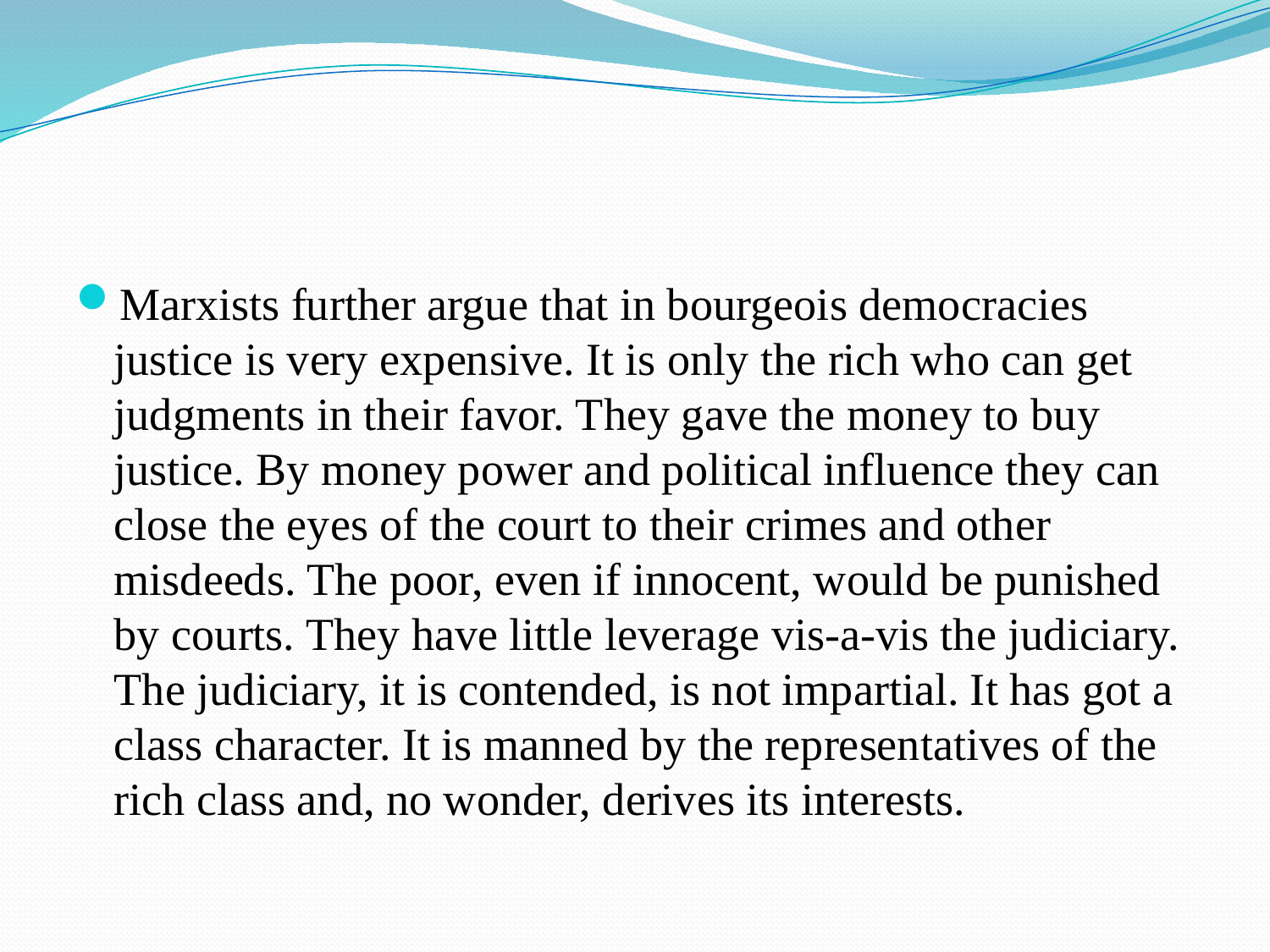

#
Marxists further argue that in bourgeois democracies justice is very expensive. It is only the rich who can get judgments in their favor. They gave the money to buy justice. By money power and political influence they can close the eyes of the court to their crimes and other misdeeds. The poor, even if innocent, would be punished by courts. They have little leverage vis-a-vis the judiciary. The judiciary, it is contended, is not impartial. It has got a class character. It is manned by the representatives of the rich class and, no wonder, derives its interests.